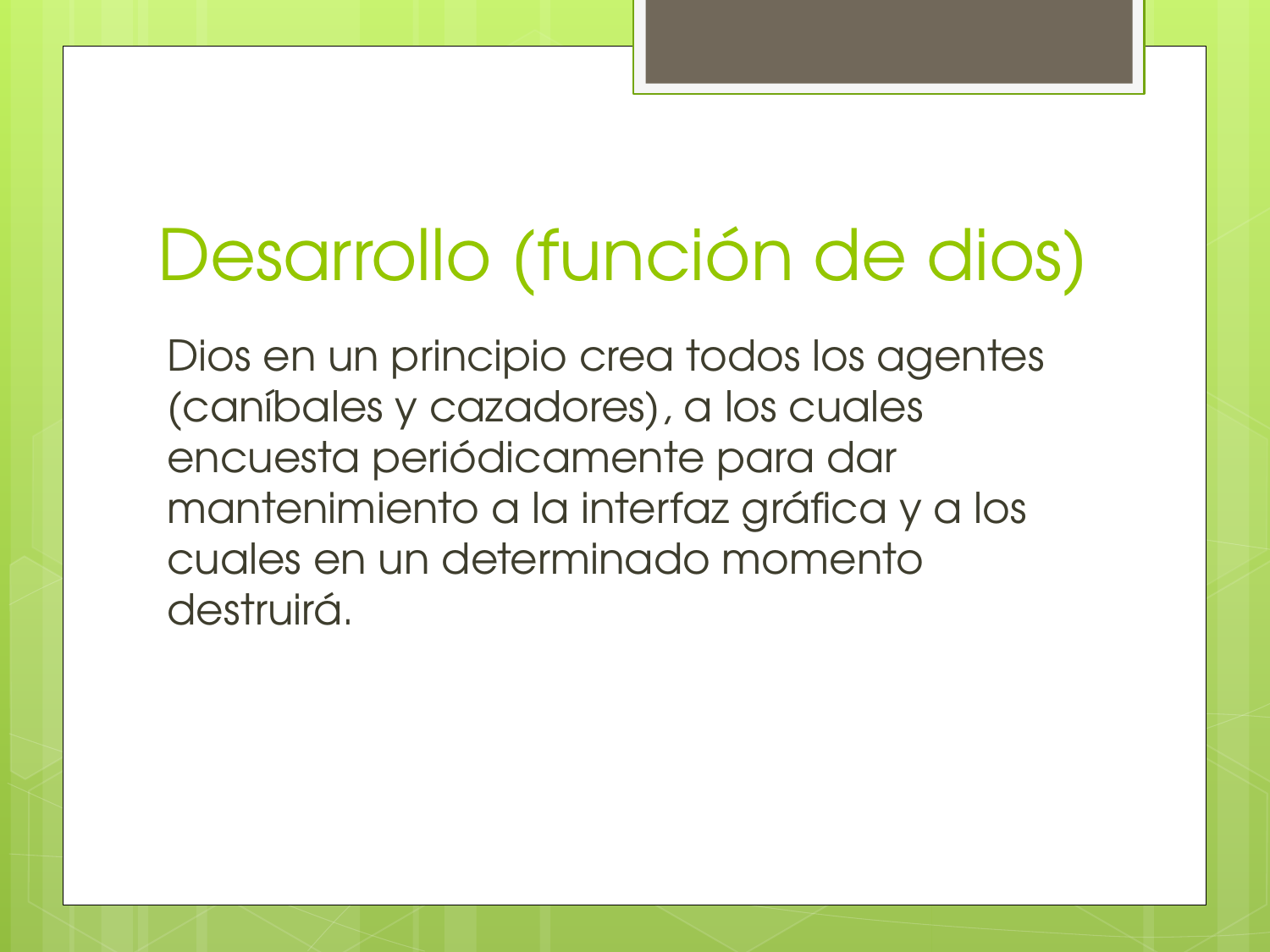

# Desarrollo (función de dios)
Dios en un principio crea todos los agentes (caníbales y cazadores), a los cuales encuesta periódicamente para dar mantenimiento a la interfaz gráfica y a los cuales en un determinado momento destruirá.